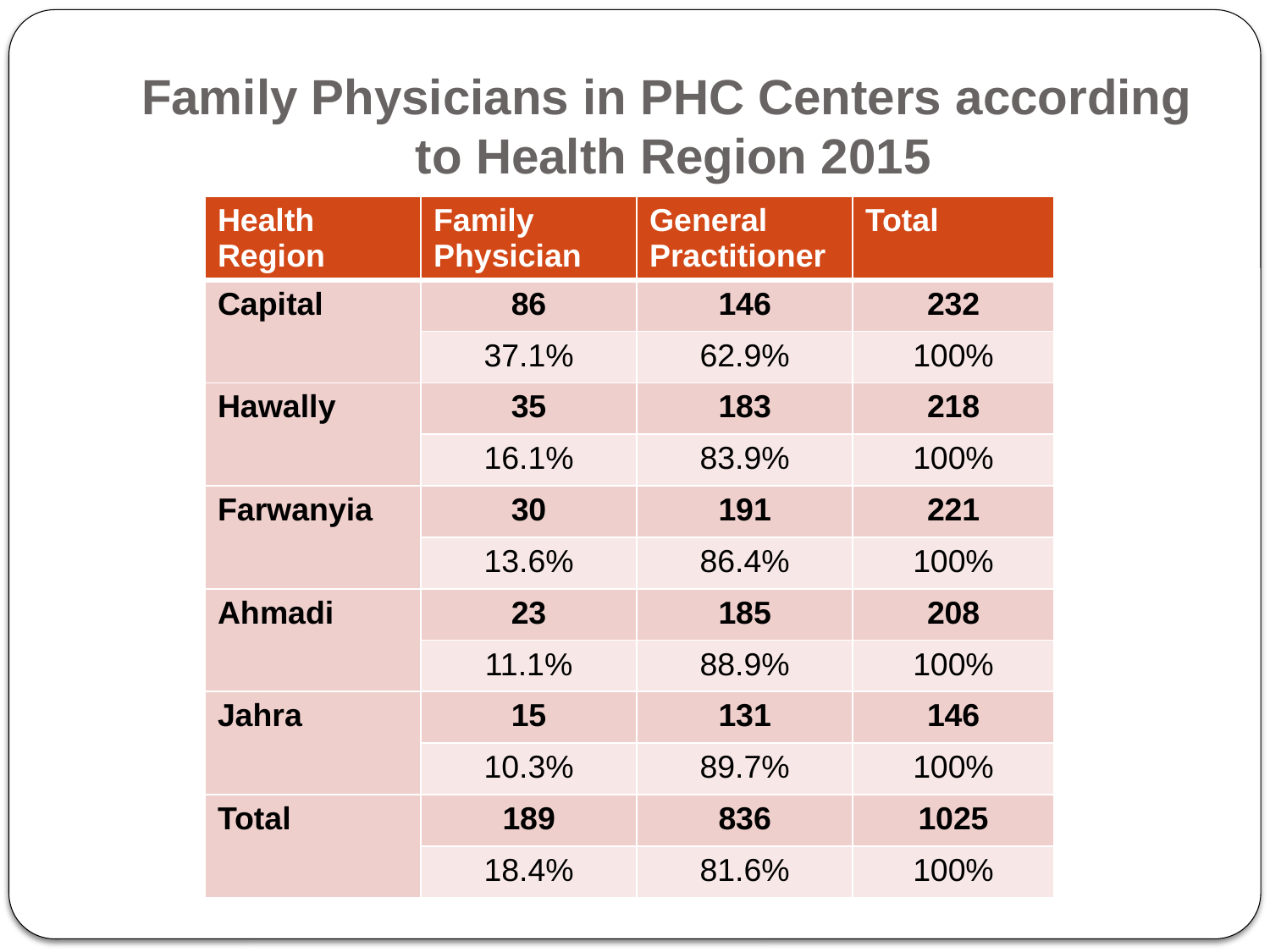

# Family Physicians in PHC Centers according  to Health Region 2015
| Health Region | Family Physician | General Practitioner | Total |
| --- | --- | --- | --- |
| Capital | 86 | 146 | 232 |
|  | 37.1% | 62.9% | 100% |
| Hawally | 35 | 183 | 218 |
|  | 16.1% | 83.9% | 100% |
| Farwanyia | 30 | 191 | 221 |
|  | 13.6% | 86.4% | 100% |
| Ahmadi | 23 | 185 | 208 |
|  | 11.1% | 88.9% | 100% |
| Jahra | 15 | 131 | 146 |
|  | 10.3% | 89.7% | 100% |
| Total | 189 | 836 | 1025 |
|  | 18.4% | 81.6% | 100% |